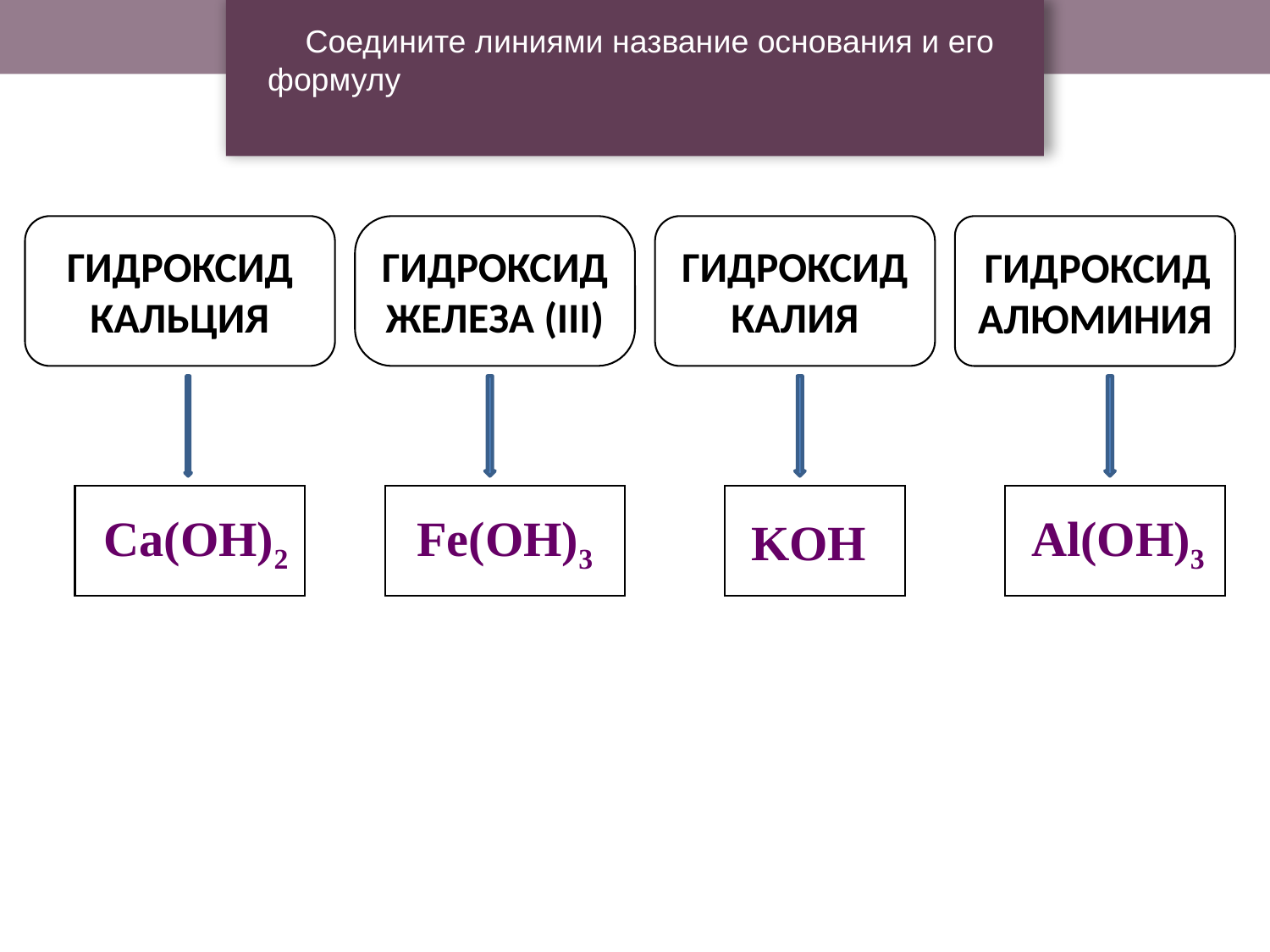

Соедините линиями название основания и его формулу
ГИДРОКСИД КАЛЬЦИЯ
ГИДРОКСИД ЖЕЛЕЗА (III)
ГИДРОКСИД КАЛИЯ
 ГИДРОКСИД АЛЮМИНИЯ

 Ca(OH)2
Fe(OH)3
KOH
 Al(OH)3